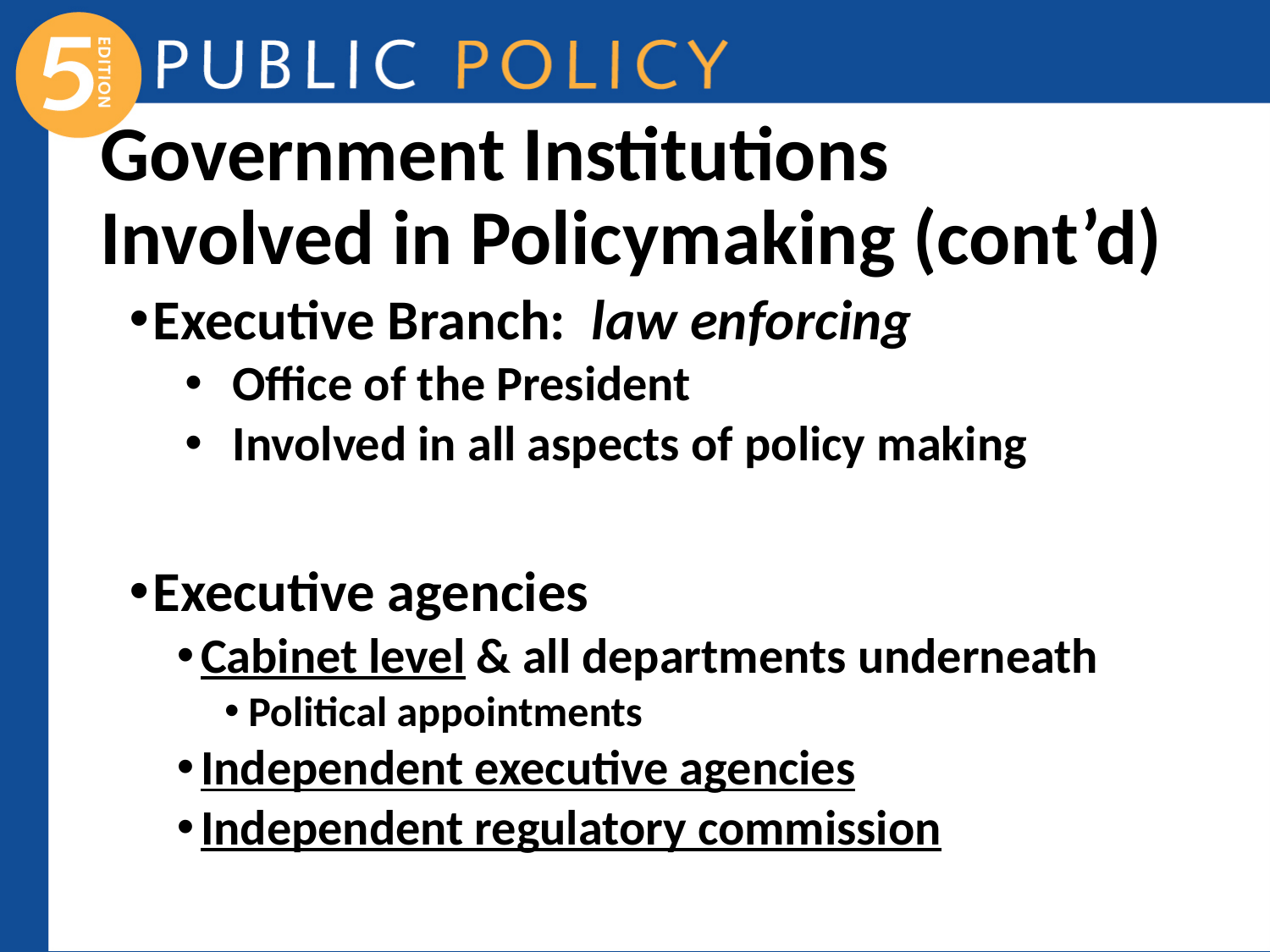

# Government Institutions Involved in Policymaking (cont’d)
Executive Branch:  law enforcing
Office of the President
Involved in all aspects of policy making

Executive agencies
Cabinet level & all departments underneath
Political appointments
Independent executive agencies
Independent regulatory commission